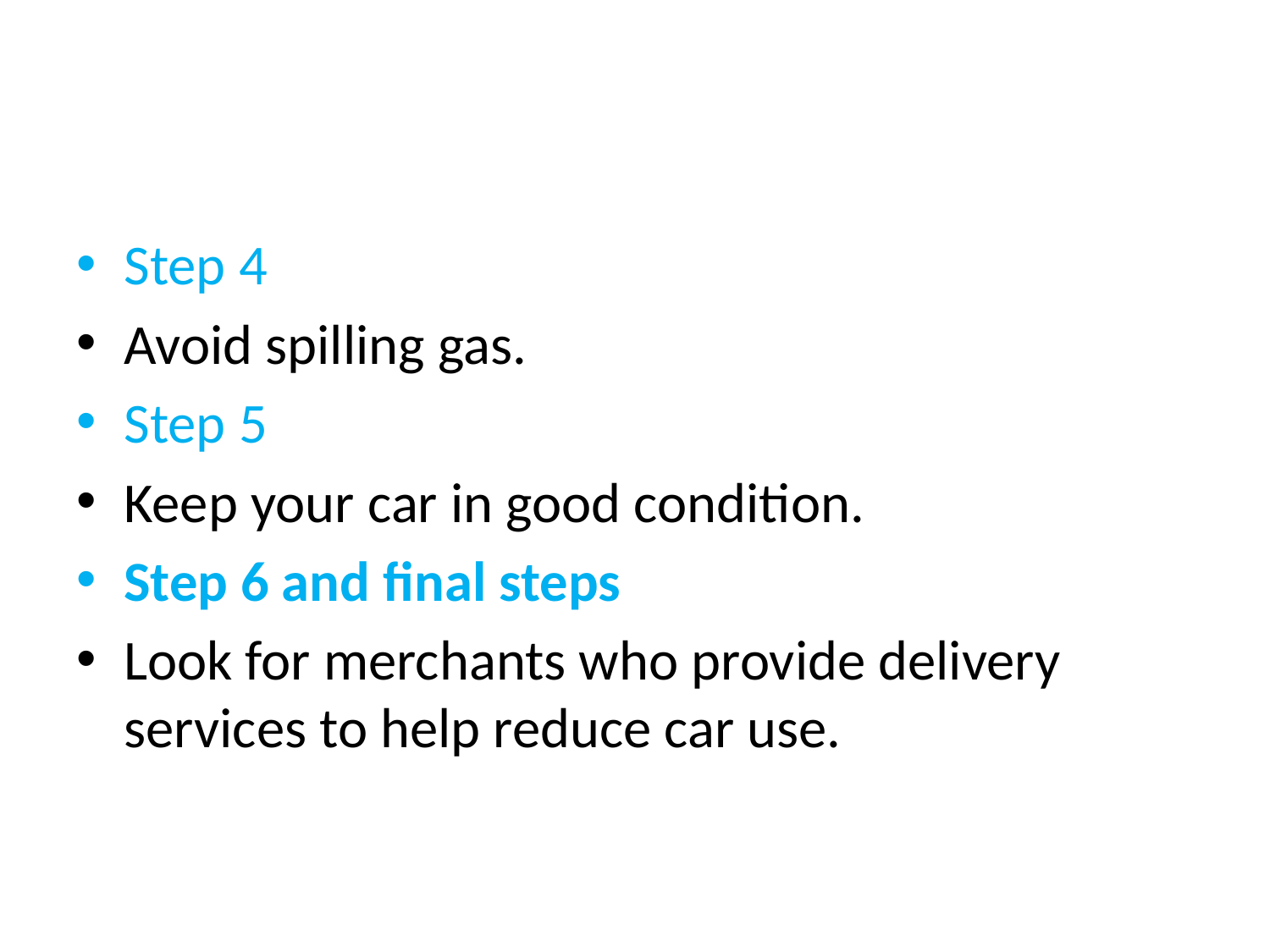

#
Step 4
Avoid spilling gas.
Step 5
Keep your car in good condition.
Step 6 and final steps
Look for merchants who provide delivery services to help reduce car use.